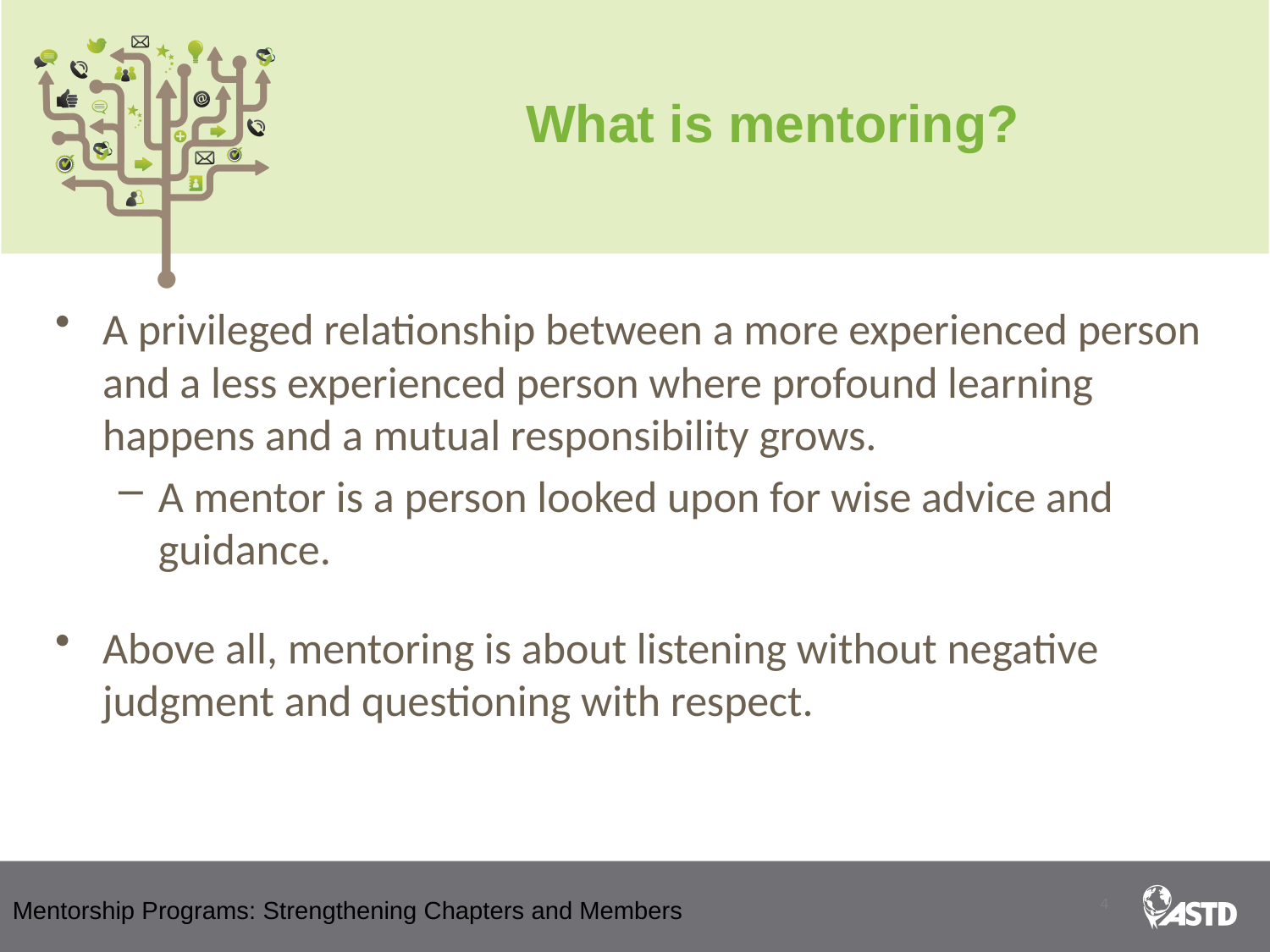

# What is mentoring?

A privileged relationship between a more experienced person and a less experienced person where profound learning happens and a mutual responsibility grows.
A mentor is a person looked upon for wise advice and guidance.

Above all, mentoring is about listening without negative judgment and questioning with respect.

4